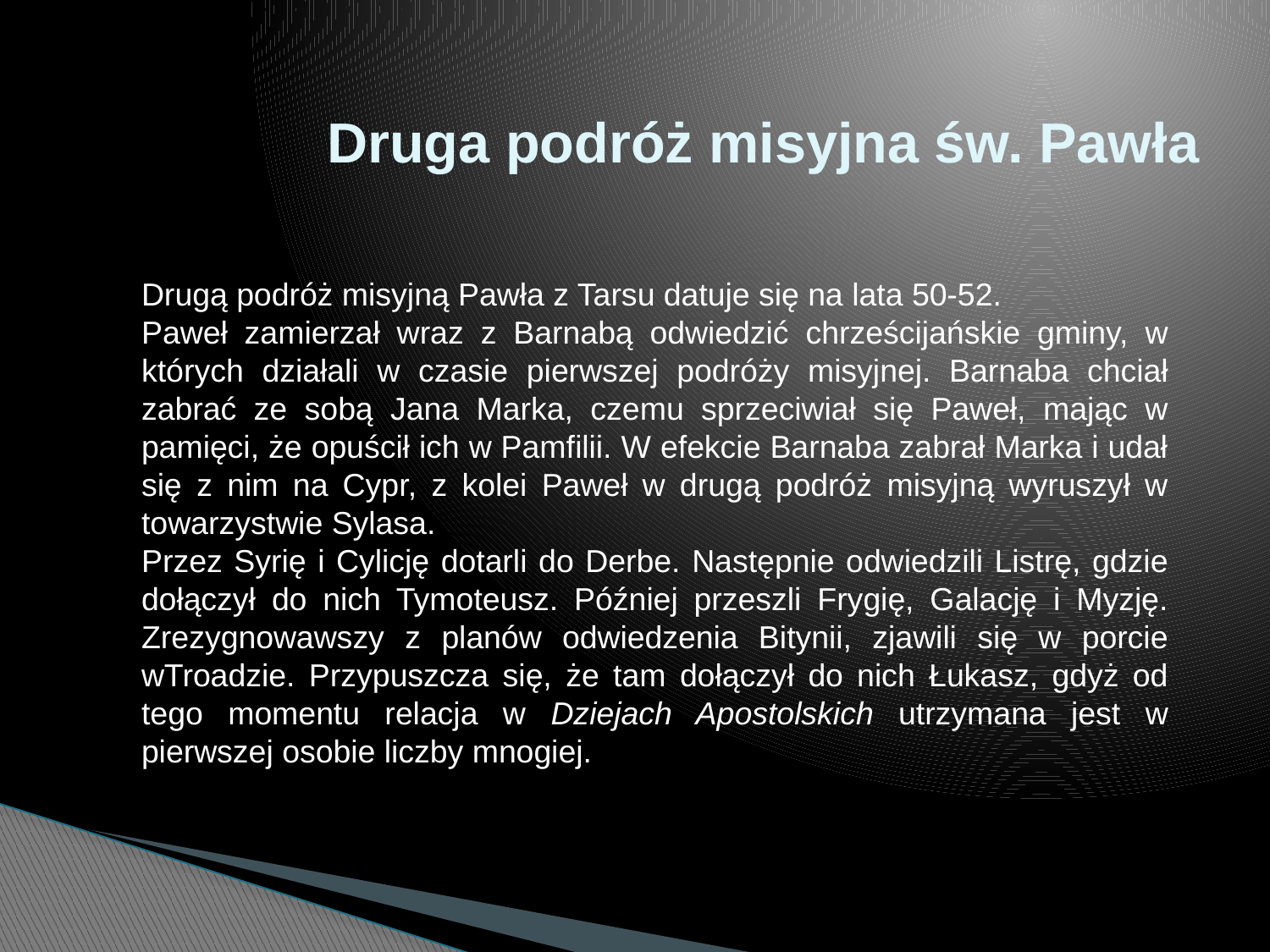

# Druga podróż misyjna św. Pawła
Drugą podróż misyjną Pawła z Tarsu datuje się na lata 50-52.
Paweł zamierzał wraz z Barnabą odwiedzić chrześcijańskie gminy, w których działali w czasie pierwszej podróży misyjnej. Barnaba chciał zabrać ze sobą Jana Marka, czemu sprzeciwiał się Paweł, mając w pamięci, że opuścił ich w Pamfilii. W efekcie Barnaba zabrał Marka i udał się z nim na Cypr, z kolei Paweł w drugą podróż misyjną wyruszył w towarzystwie Sylasa.
Przez Syrię i Cylicję dotarli do Derbe. Następnie odwiedzili Listrę, gdzie dołączył do nich Tymoteusz. Później przeszli Frygię, Galację i Myzję. Zrezygnowawszy z planów odwiedzenia Bitynii, zjawili się w porcie wTroadzie. Przypuszcza się, że tam dołączył do nich Łukasz, gdyż od tego momentu relacja w Dziejach Apostolskich utrzymana jest w pierwszej osobie liczby mnogiej.